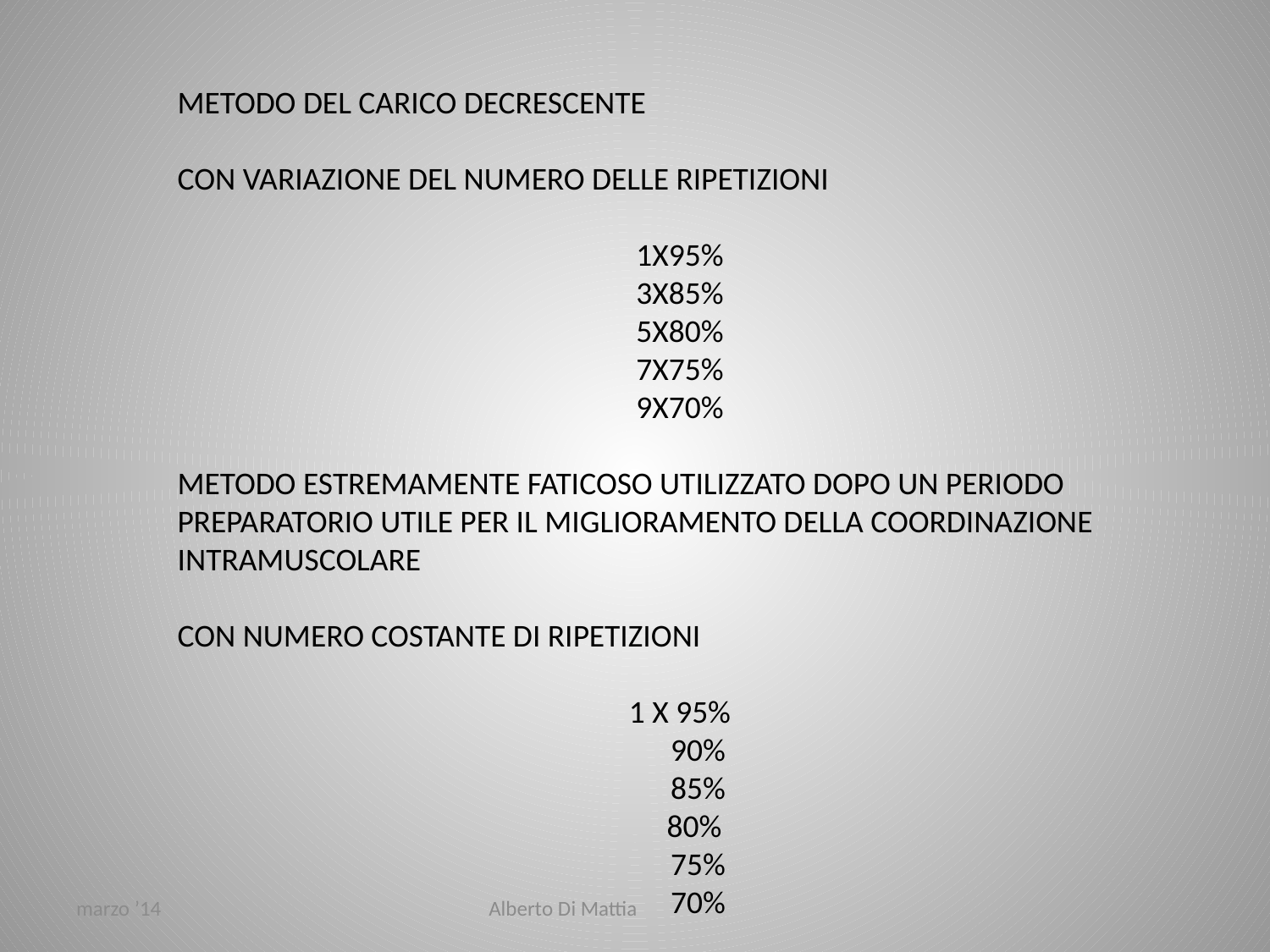

METODO DEL CARICO DECRESCENTE

CON VARIAZIONE DEL NUMERO DELLE RIPETIZIONI

1X95%
3X85%
5X80%
7X75%
9X70%

METODO ESTREMAMENTE FATICOSO UTILIZZATO DOPO UN PERIODO PREPARATORIO UTILE PER IL MIGLIORAMENTO DELLA COORDINAZIONE INTRAMUSCOLARE

CON NUMERO COSTANTE DI RIPETIZIONI

1 X 95%
     90%
     85%
    80%
     75%
     70%
marzo ’14
Alberto Di Mattia